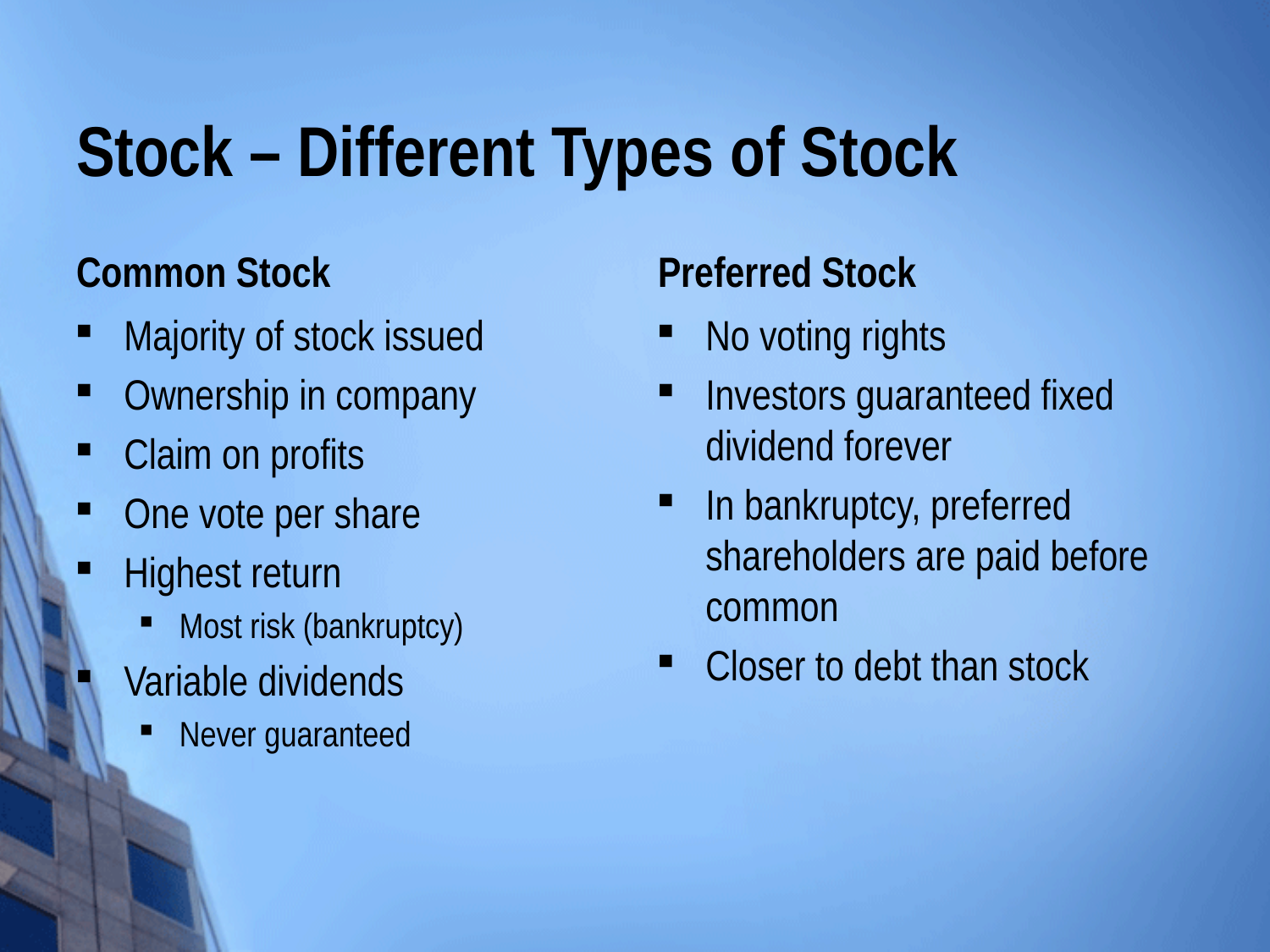

# Stock – Different Types of Stock
Common Stock
Preferred Stock
Majority of stock issued
Ownership in company
Claim on profits
One vote per share
Highest return
Most risk (bankruptcy)
Variable dividends
Never guaranteed
No voting rights
Investors guaranteed fixed dividend forever
In bankruptcy, preferred shareholders are paid before common
Closer to debt than stock